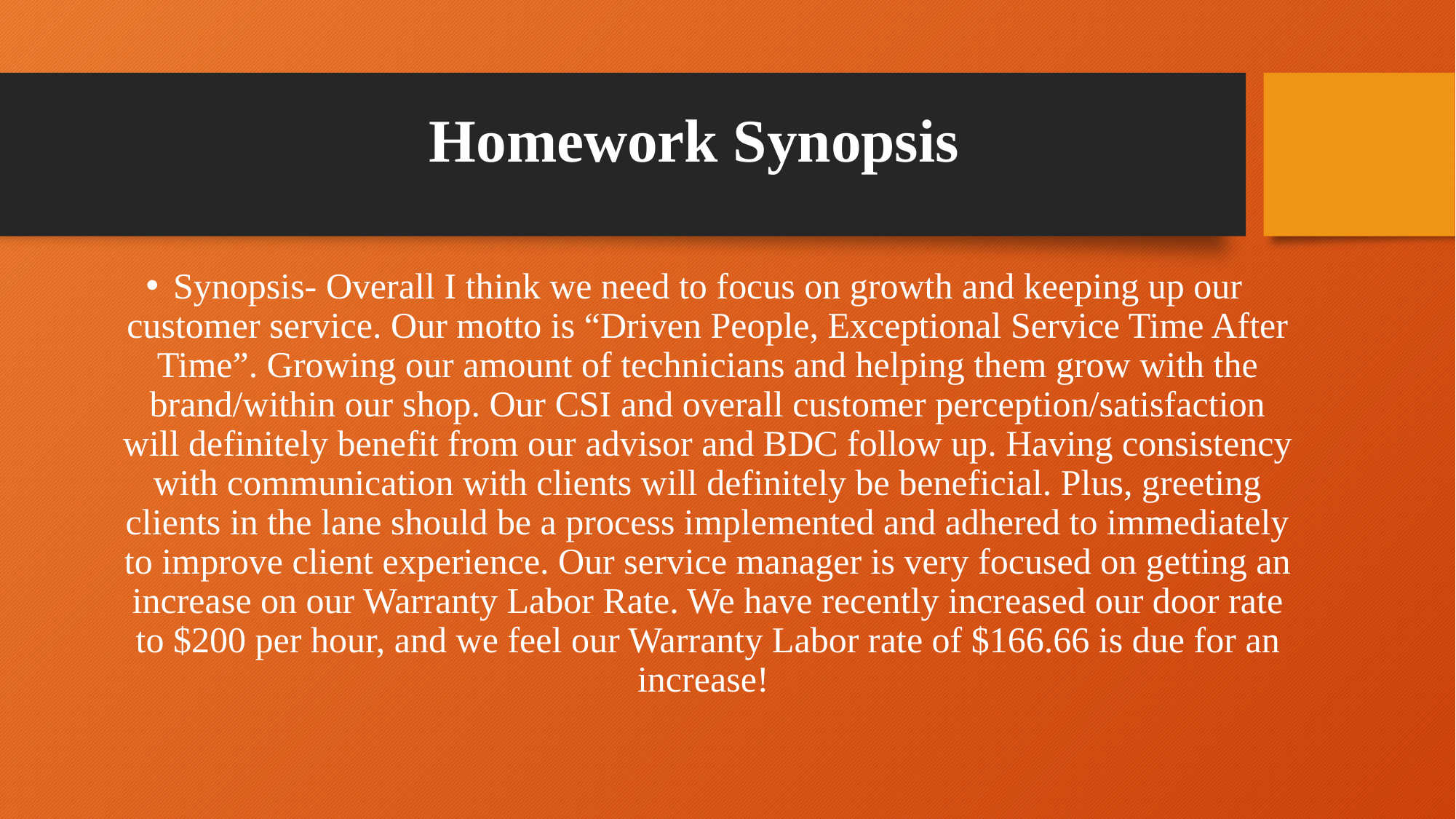

# Homework Synopsis
Synopsis- Overall I think we need to focus on growth and keeping up our customer service. Our motto is “Driven People, Exceptional Service Time After Time”. Growing our amount of technicians and helping them grow with the brand/within our shop. Our CSI and overall customer perception/satisfaction will definitely benefit from our advisor and BDC follow up. Having consistency with communication with clients will definitely be beneficial. Plus, greeting clients in the lane should be a process implemented and adhered to immediately to improve client experience. Our service manager is very focused on getting an increase on our Warranty Labor Rate. We have recently increased our door rate to $200 per hour, and we feel our Warranty Labor rate of $166.66 is due for an increase!